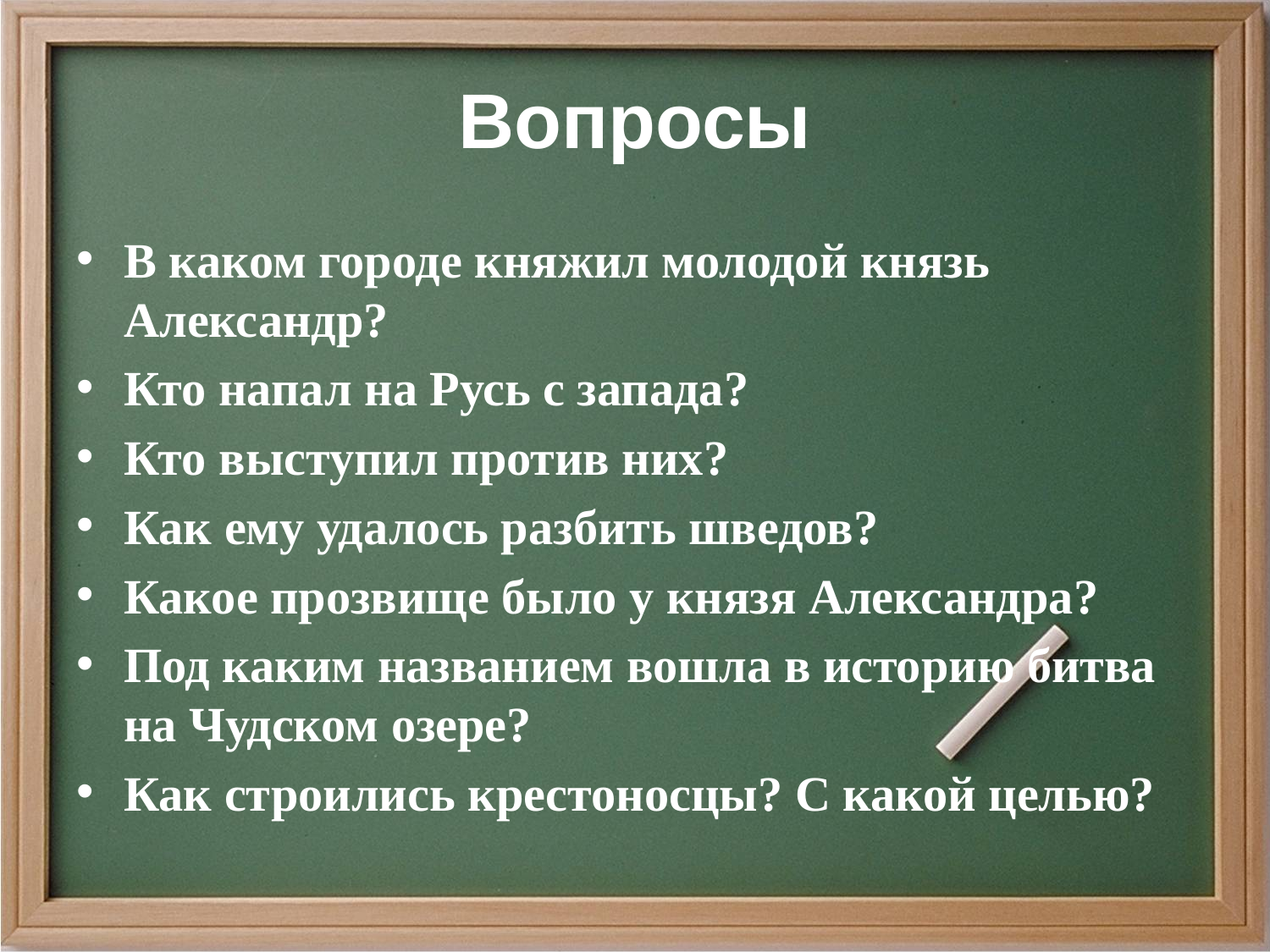

# Вопросы
В каком городе княжил молодой князь Александр?
Кто напал на Русь с запада?
Кто выступил против них?
Как ему удалось разбить шведов?
Какое прозвище было у князя Александра?
Под каким названием вошла в историю битва на Чудском озере?
Как строились крестоносцы? С какой целью?